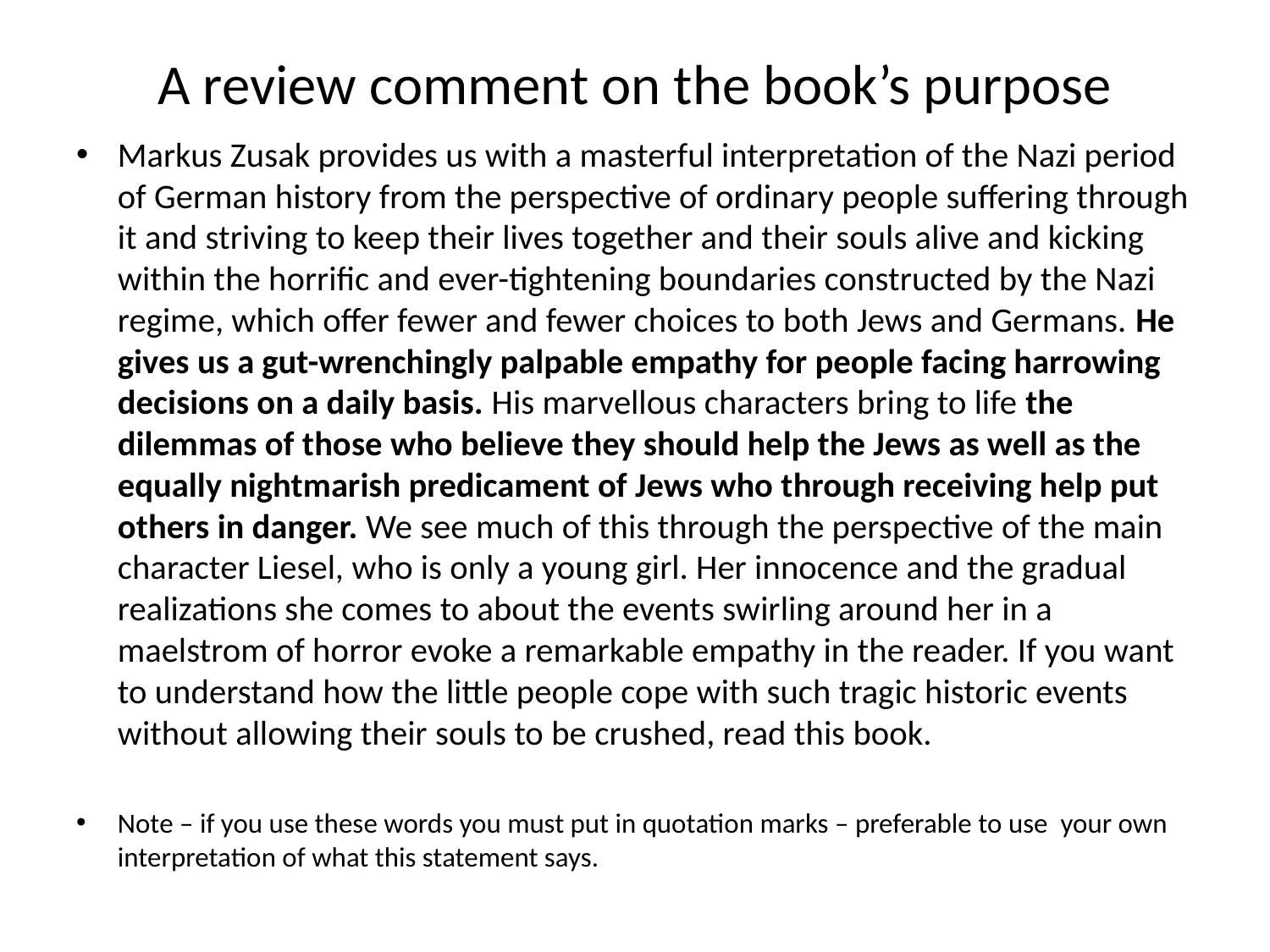

# A review comment on the book’s purpose
Markus Zusak provides us with a masterful interpretation of the Nazi period of German history from the perspective of ordinary people suffering through it and striving to keep their lives together and their souls alive and kicking within the horrific and ever-tightening boundaries constructed by the Nazi regime, which offer fewer and fewer choices to both Jews and Germans. He gives us a gut-wrenchingly palpable empathy for people facing harrowing decisions on a daily basis. His marvellous characters bring to life the dilemmas of those who believe they should help the Jews as well as the equally nightmarish predicament of Jews who through receiving help put others in danger. We see much of this through the perspective of the main character Liesel, who is only a young girl. Her innocence and the gradual realizations she comes to about the events swirling around her in a maelstrom of horror evoke a remarkable empathy in the reader. If you want to understand how the little people cope with such tragic historic events without allowing their souls to be crushed, read this book.

Note – if you use these words you must put in quotation marks – preferable to use  your own interpretation of what this statement says.